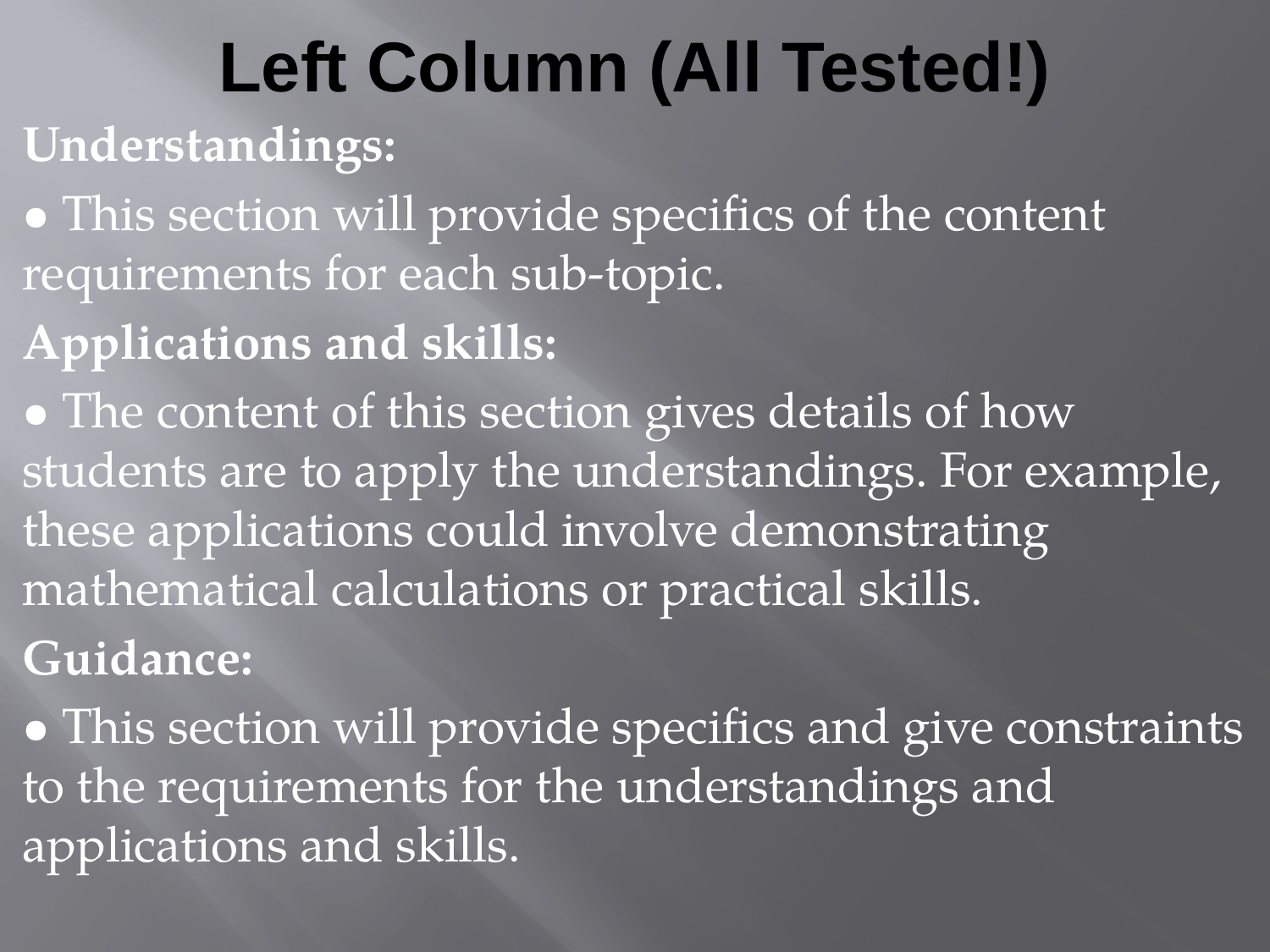

# Left Column (All Tested!)
Understandings:
• This section will provide specifics of the content requirements for each sub-topic.
Applications and skills:
• The content of this section gives details of how students are to apply the understandings. For example, these applications could involve demonstrating mathematical calculations or practical skills.
Guidance:
• This section will provide specifics and give constraints to the requirements for the understandings and applications and skills.